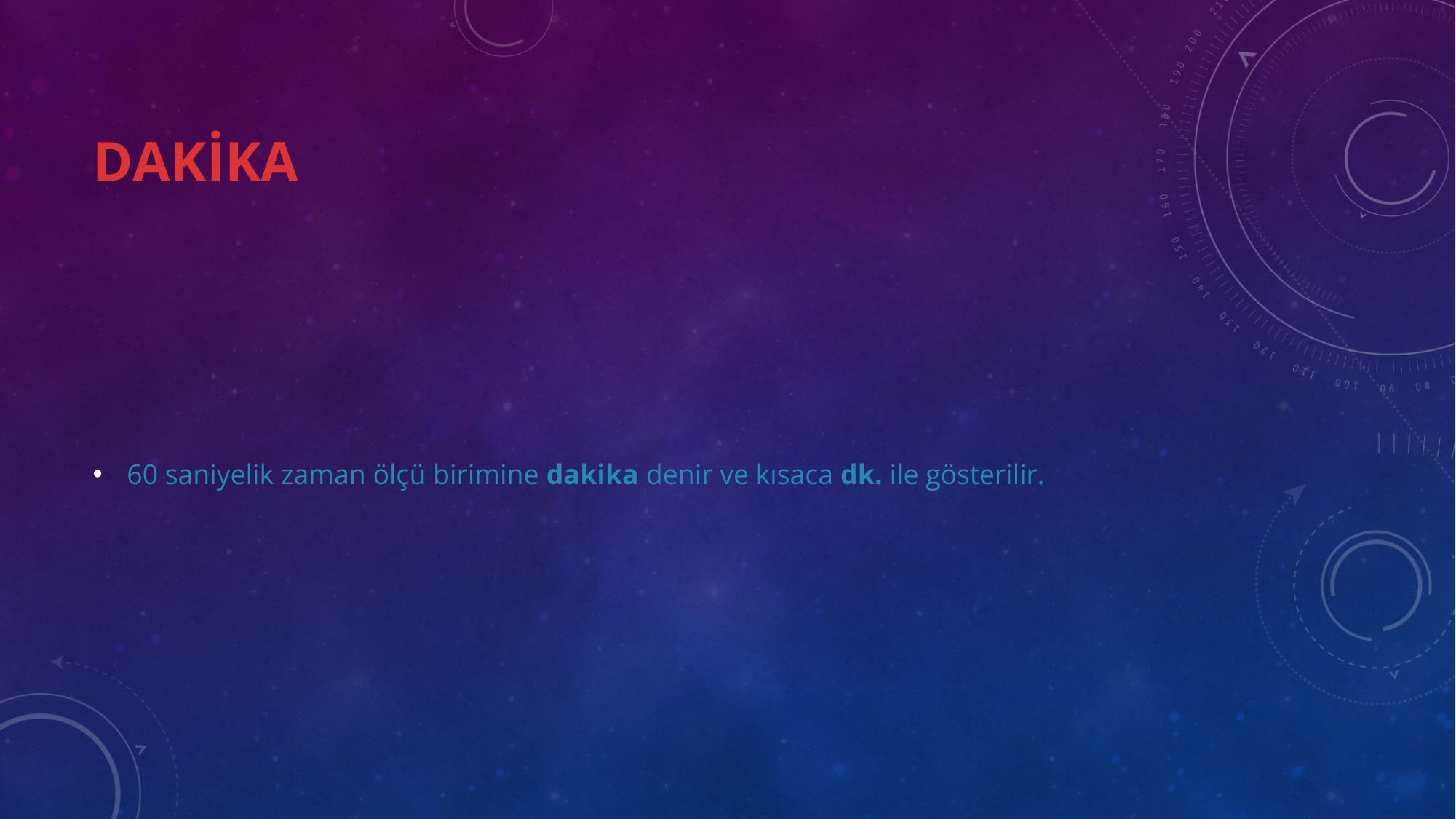

# DAKİKA
60 saniyelik zaman ölçü birimine dakika denir ve kısaca dk. ile gösterilir.